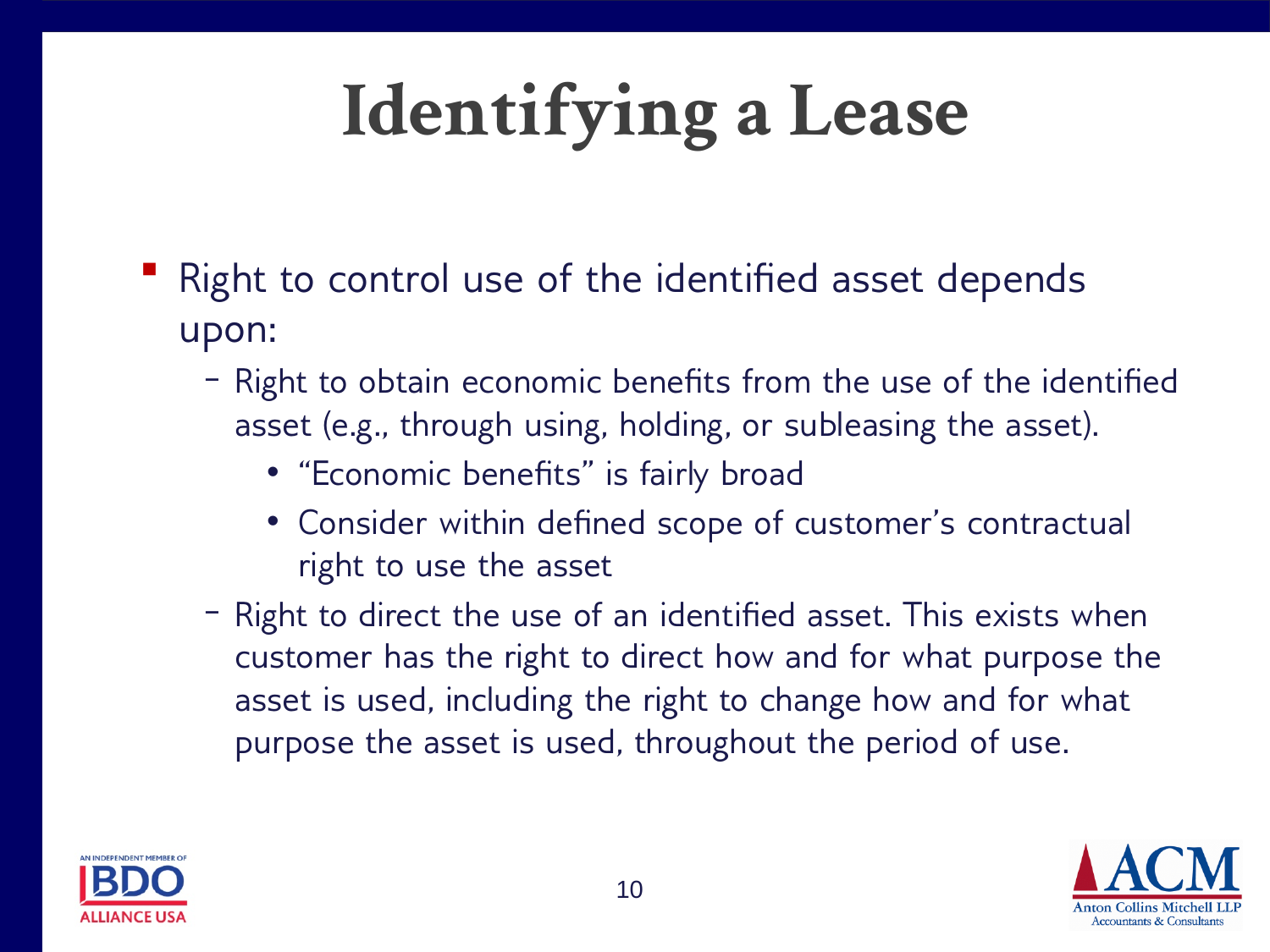

# Identifying a Lease
Right to control use of the identified asset depends upon:
Right to obtain economic benefits from the use of the identified asset (e.g., through using, holding, or subleasing the asset).
“Economic benefits” is fairly broad
Consider within defined scope of customer’s contractual right to use the asset
Right to direct the use of an identified asset. This exists when customer has the right to direct how and for what purpose the asset is used, including the right to change how and for what purpose the asset is used, throughout the period of use.

10